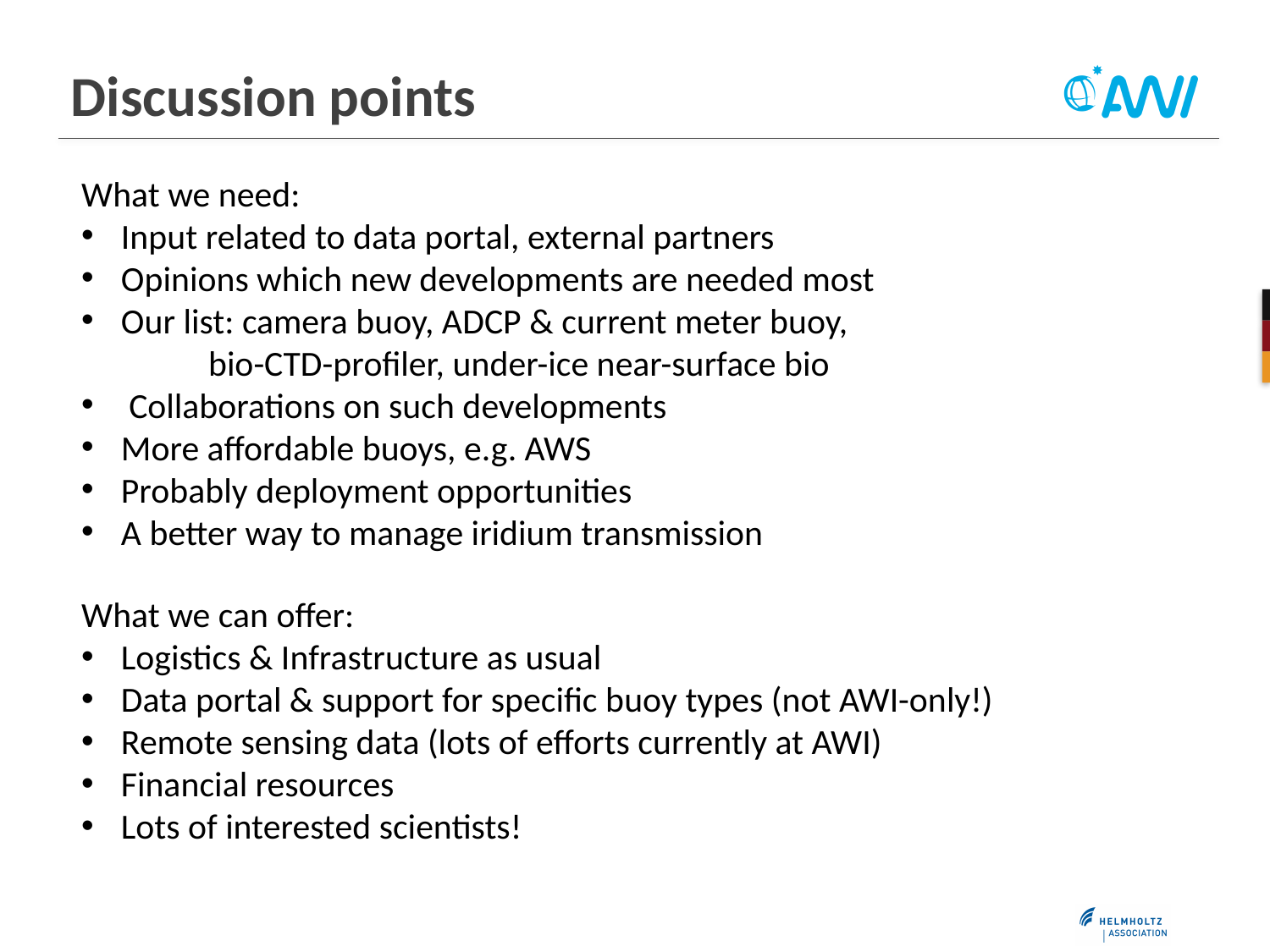

# Discussion points
What we need:
Input related to data portal, external partners
Opinions which new developments are needed most
Our list: camera buoy, ADCP & current meter buoy,
	bio-CTD-profiler, under-ice near-surface bio
Collaborations on such developments
More affordable buoys, e.g. AWS
Probably deployment opportunities
A better way to manage iridium transmission
What we can offer:
Logistics & Infrastructure as usual
Data portal & support for specific buoy types (not AWI-only!)
Remote sensing data (lots of efforts currently at AWI)
Financial resources
Lots of interested scientists!